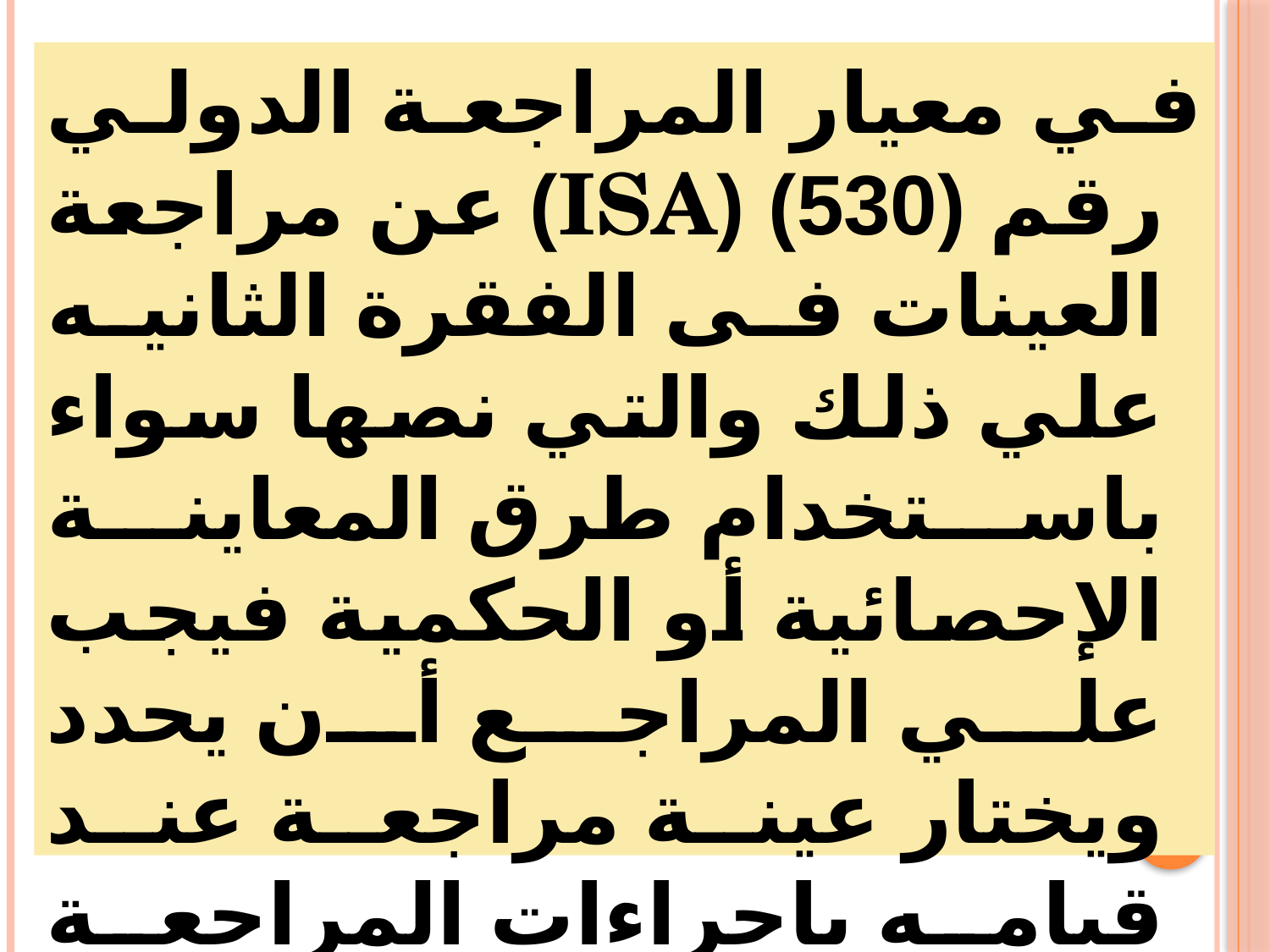

في معيار المراجعة الدولي رقم (530) (ISA) عن مراجعة العينات فى الفقرة الثانيه علي ذلك والتي نصها سواء باستخدام طرق المعاينة الإحصائية أو الحكمية فيجب علي المراجع أن يحدد ويختار عينة مراجعة عند قيامه باجراءات المراجعة على أن يقوم نتائج هذه العينة.